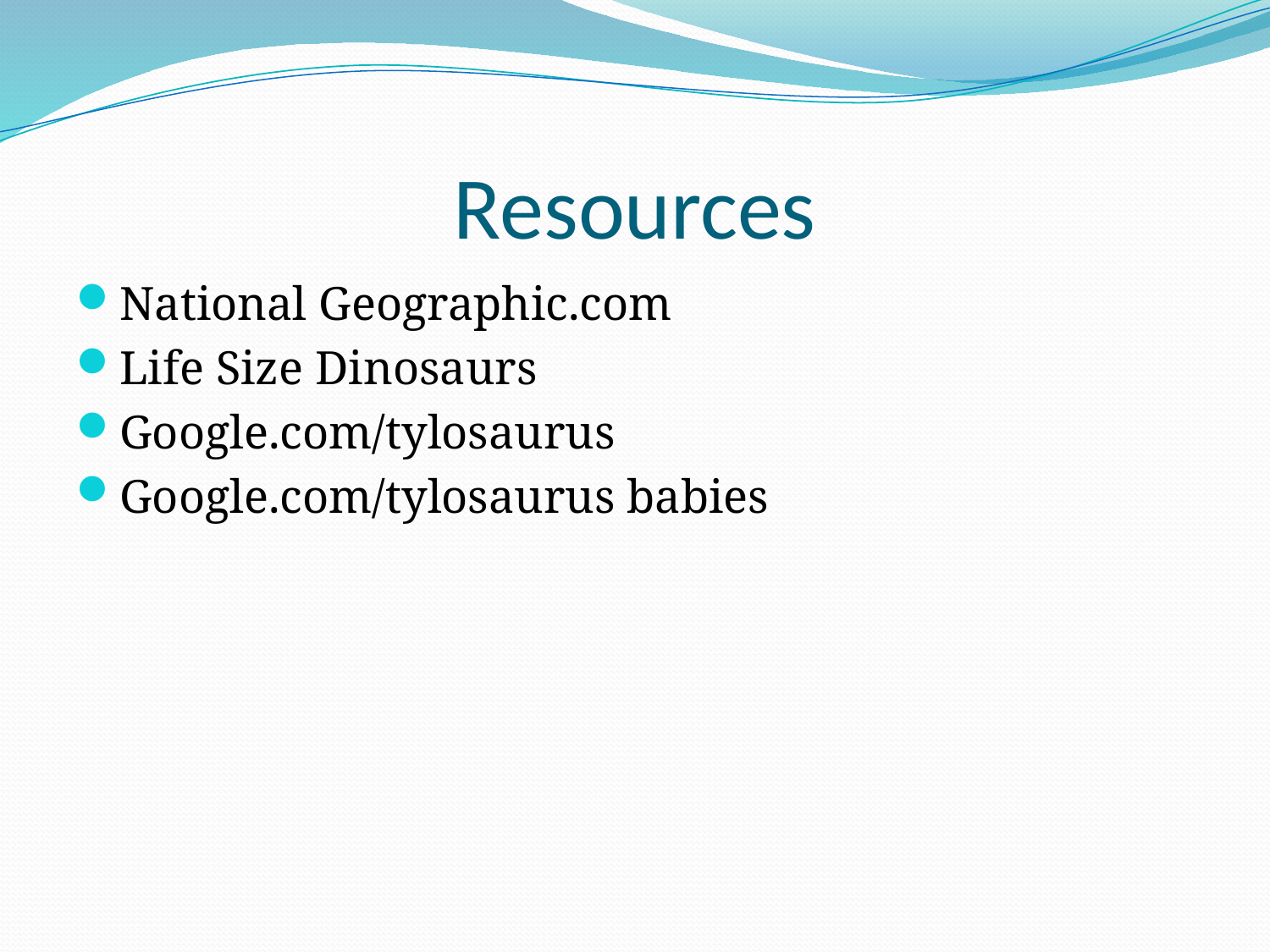

# Resources
National Geographic.com
Life Size Dinosaurs
Google.com/tylosaurus
Google.com/tylosaurus babies